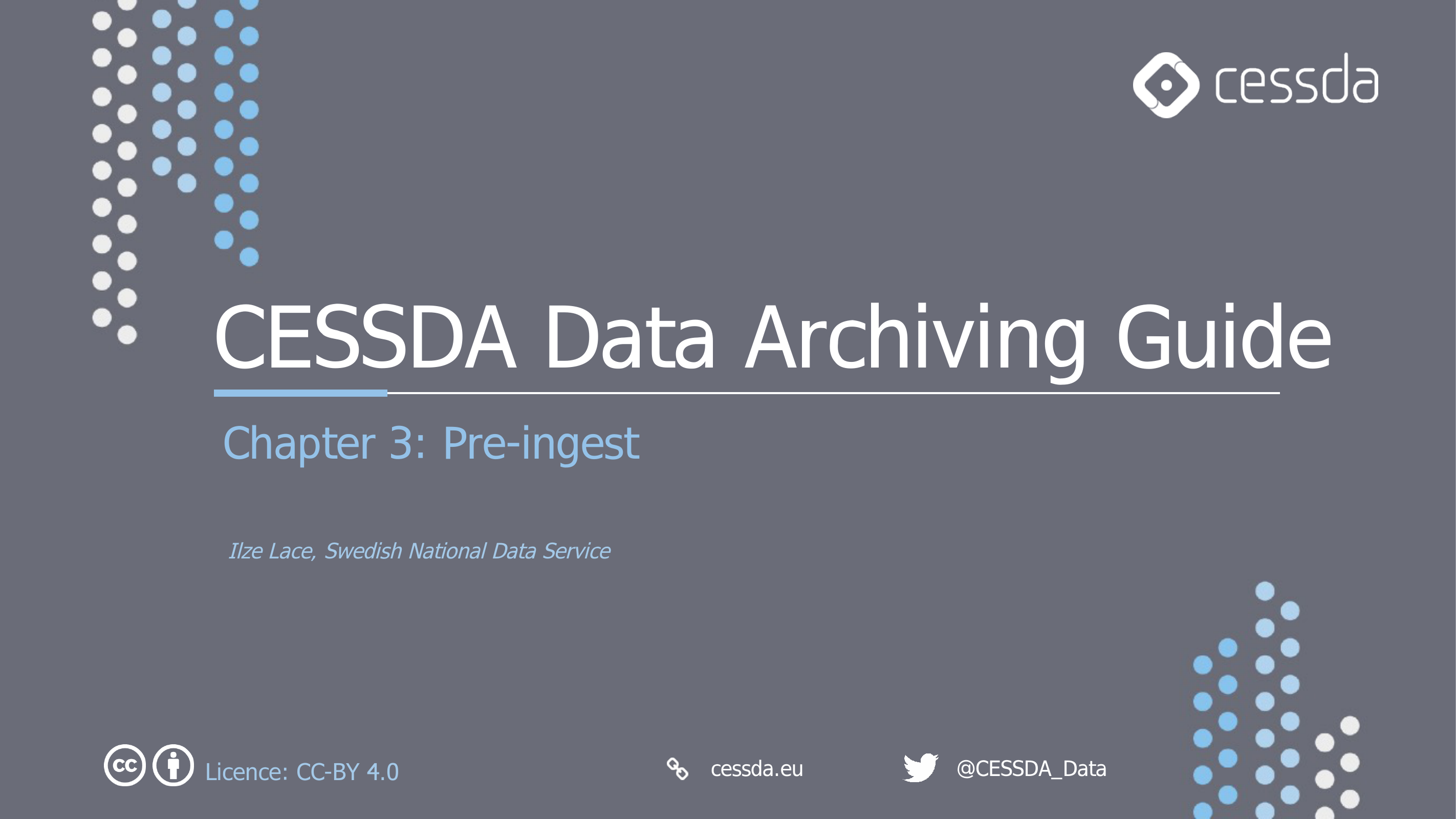

CESSDA Data Archiving Guide
Chapter 3: Pre-ingest
Ilze Lace, Swedish National Data Service
Licence: CC-BY 4.0